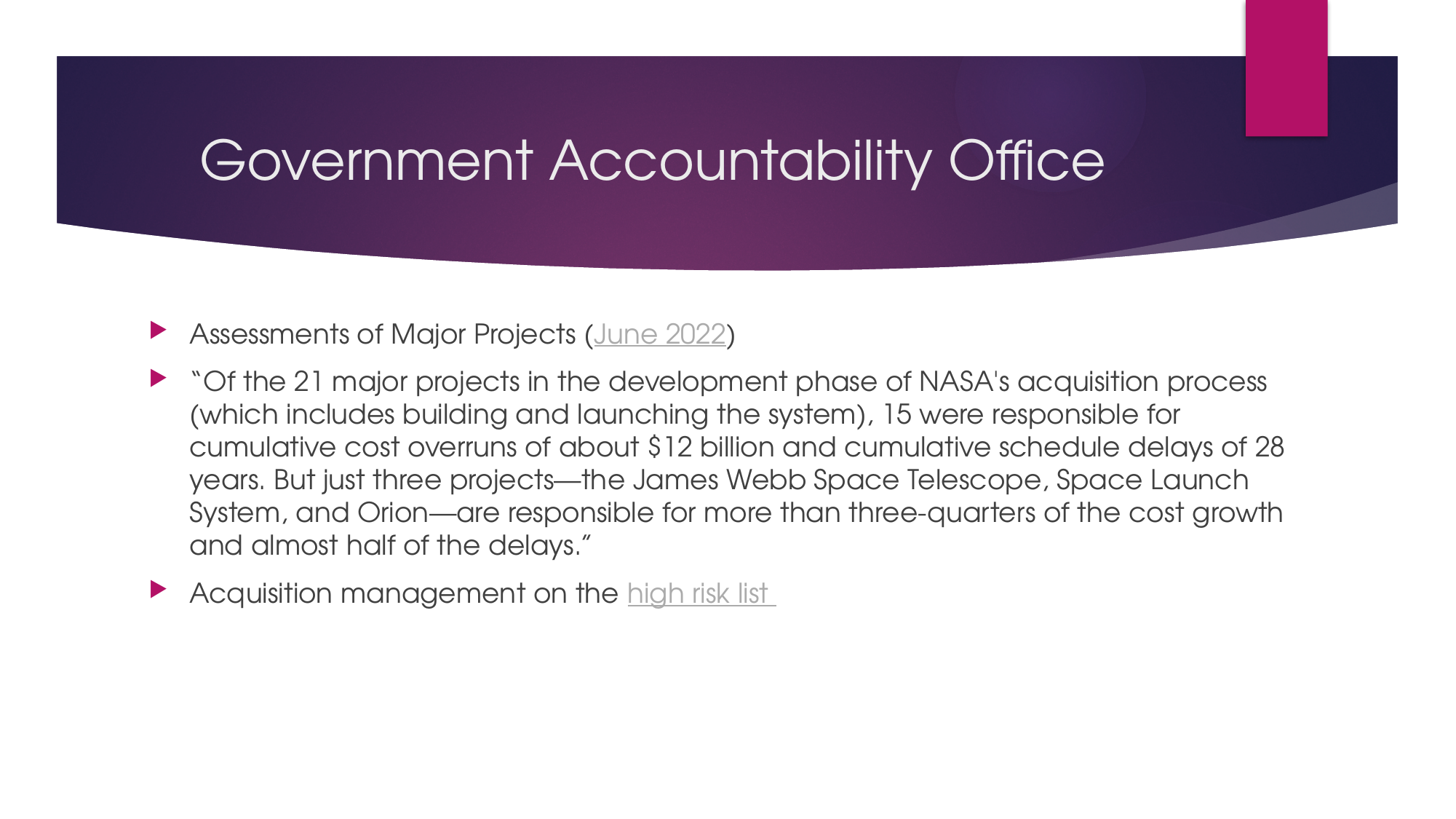

# Government Accountability Office
Assessments of Major Projects (June 2022)
“Of the 21 major projects in the development phase of NASA's acquisition process (which includes building and launching the system), 15 were responsible for cumulative cost overruns of about $12 billion and cumulative schedule delays of 28 years. But just three projects—the James Webb Space Telescope, Space Launch System, and Orion—are responsible for more than three-quarters of the cost growth and almost half of the delays.”
Acquisition management on the high risk list